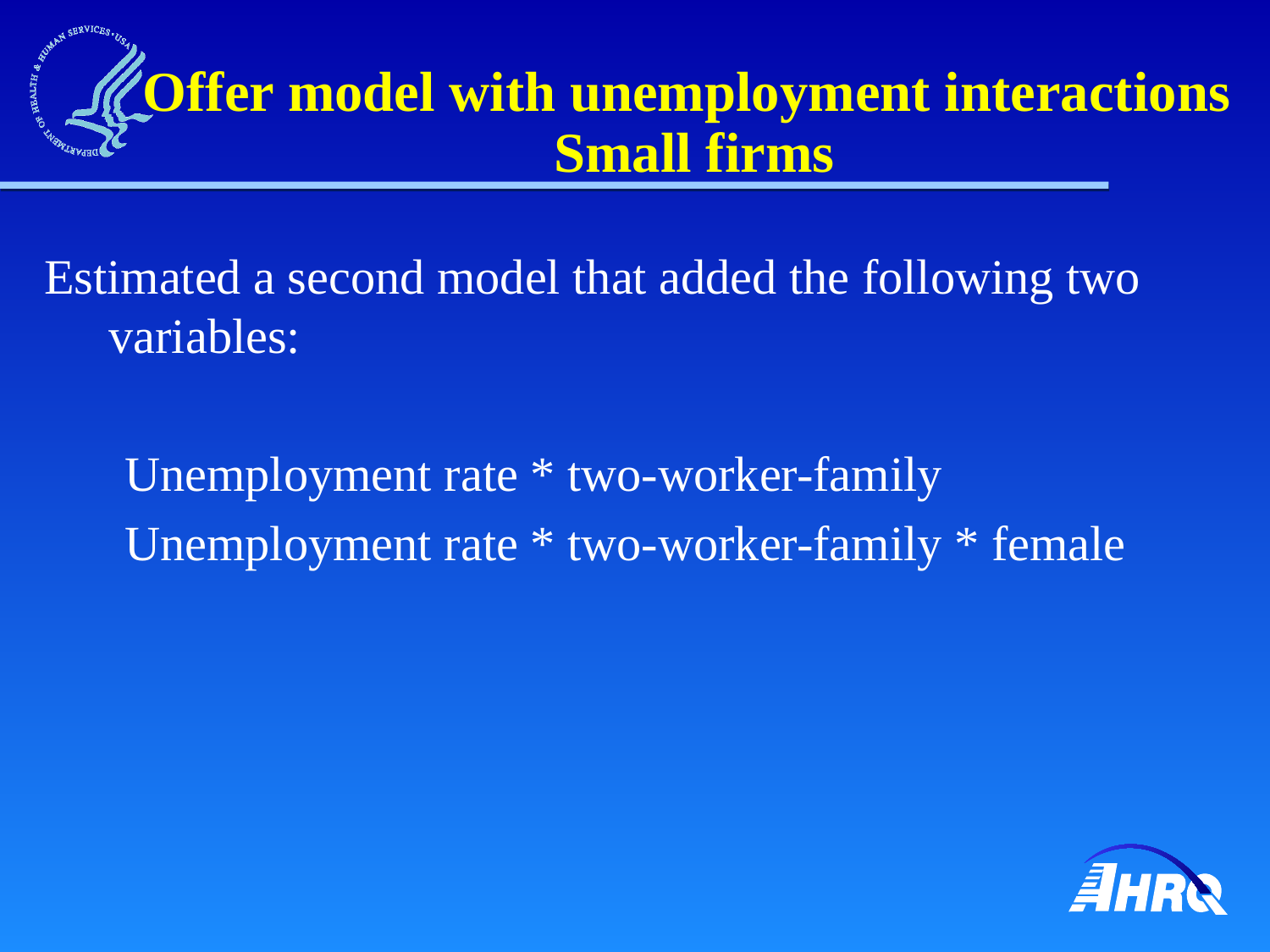

# Offer model with unemployment interactions Small firms

Estimated a second model that added the following two variables:

Unemployment rate * two-worker-family
Unemployment rate * two-worker-family * female